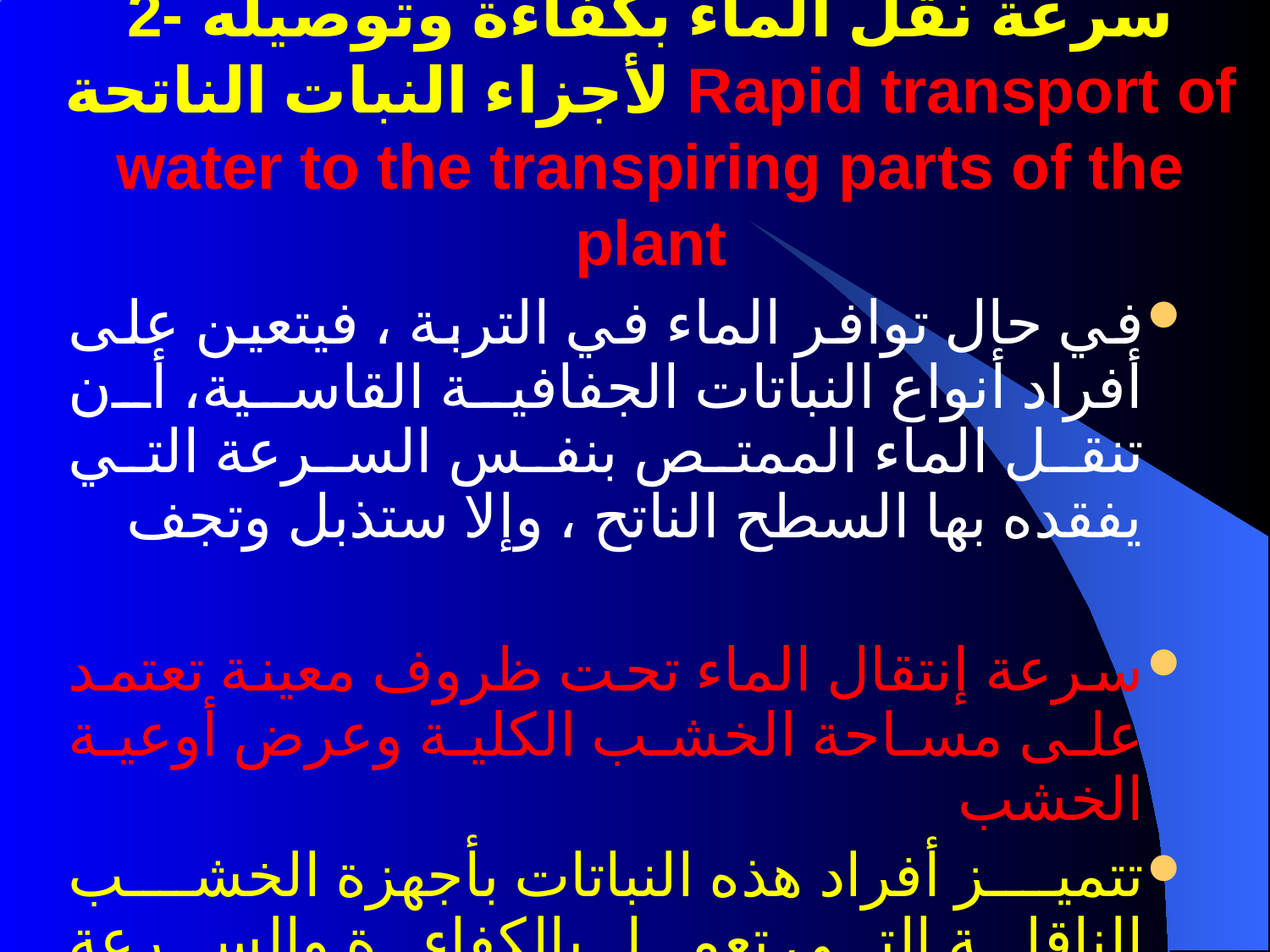

# 2- سرعة نقل الماء بكفاءة وتوصيله لأجزاء النبات الناتحة Rapid transport of water to the transpiring parts of the plant
في حال توافر الماء في التربة ، فيتعين على أفراد أنواع النباتات الجفافية القاسية، أن تنقل الماء الممتص بنفس السرعة التي يفقده بها السطح الناتح ، وإلا ستذبل وتجف

سرعة إنتقال الماء تحت ظروف معينة تعتمد على مساحة الخشب الكلية وعرض أوعية الخشب
تتميز أفراد هذه النباتات بأجهزة الخشب الناقلة التي تعمل بالكفاءة والسرعة المطلوبتين لتوصيل الماء الممتص إلى أجزاء النبات الناتحة.